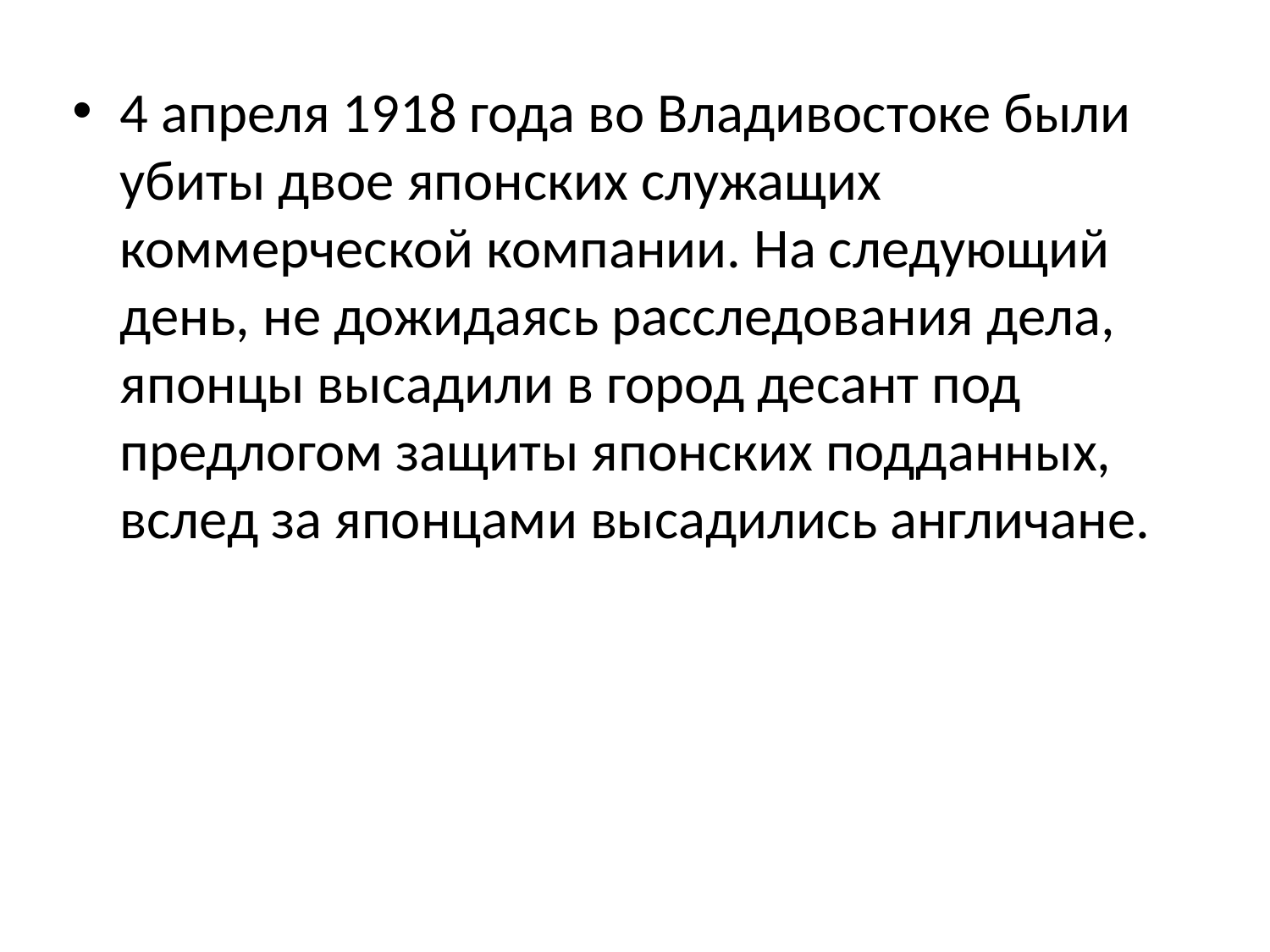

4 апреля 1918 года во Владивостоке были убиты двое японских служащих коммерческой компании. На следующий день, не дожидаясь расследования дела, японцы высадили в город десант под предлогом защиты японских подданных, вслед за японцами высадились англичане.